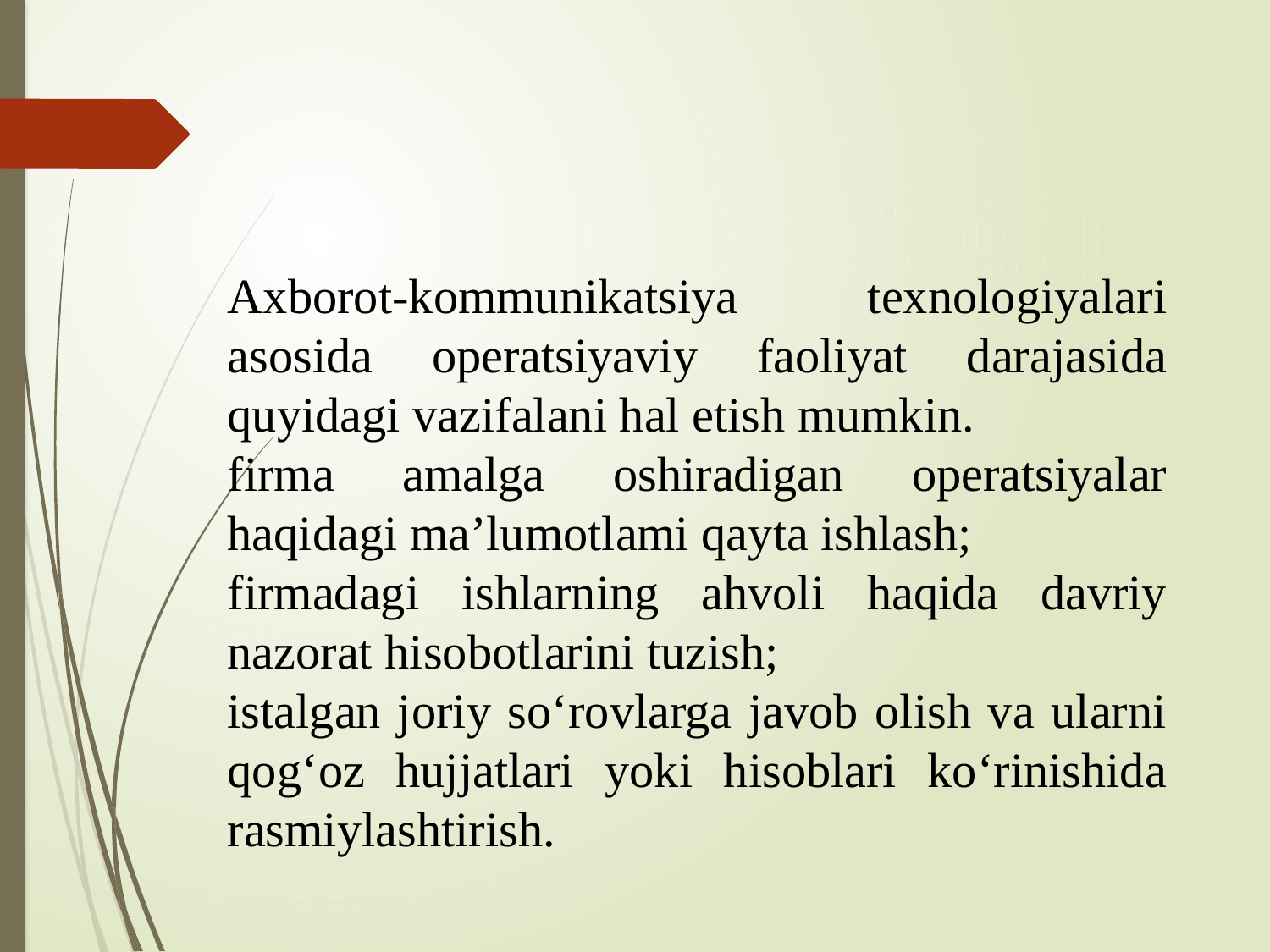

Axborot-kommunikatsiya texnologiyalari asosida operatsiyaviy faoliyat darajasida quyidagi vazifalani hal etish mumkin.
firma amalga oshiradigan operatsiyalar haqidagi ma’lumotlami qayta ishlash;
firmadagi ishlarning ahvoli haqida davriy nazorat hisobotlarini tuzish;
istalgan joriy so‘rovlarga javob olish va ularni qog‘oz hujjatlari yoki hisoblari ko‘rinishida rasmiylashtirish.